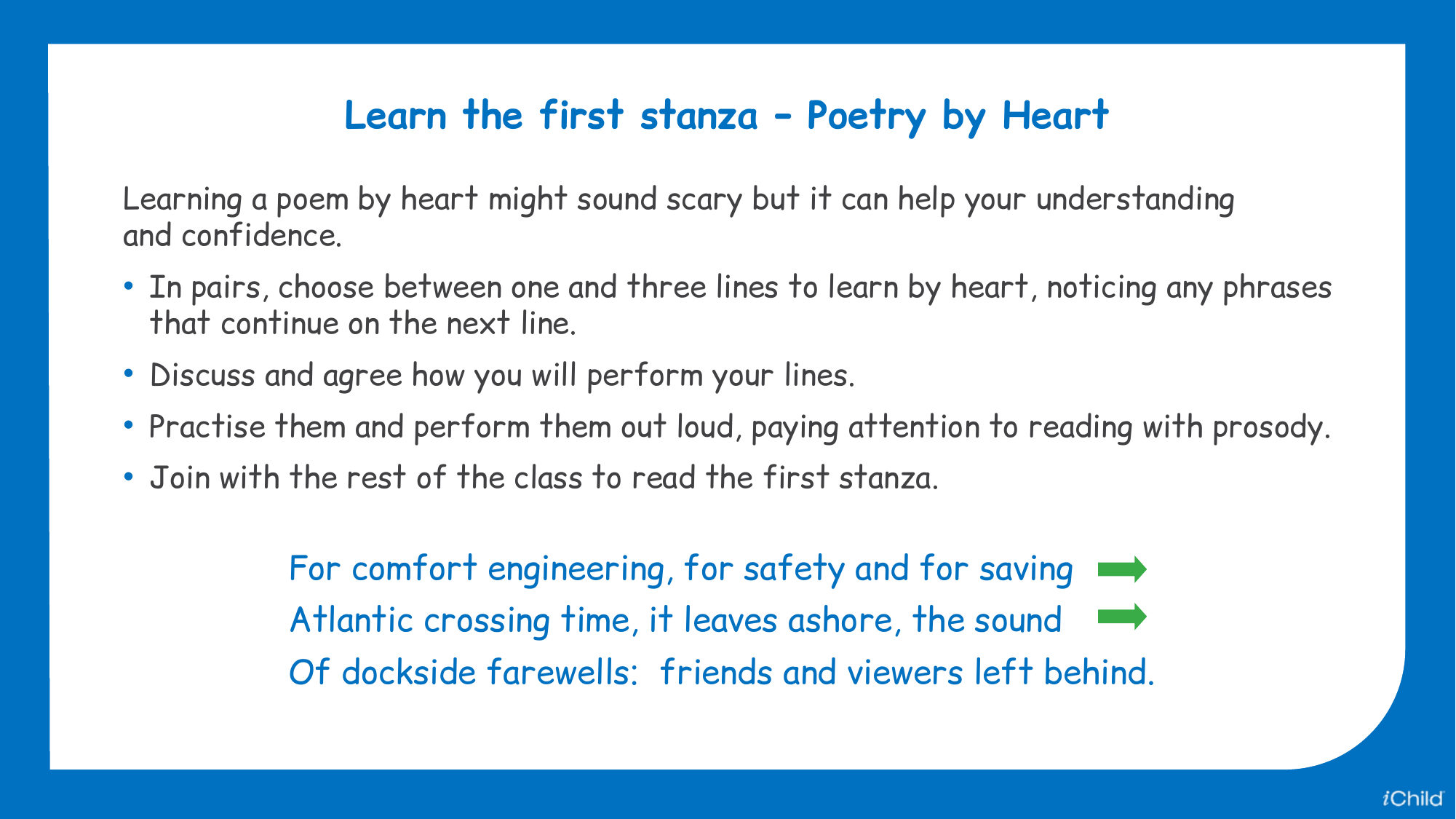

Learn the first stanza – Poetry by Heart
Learning a poem by heart might sound scary but it can help your understanding
and confidence.
In pairs, choose between one and three lines to learn by heart, noticing any phrases that continue on the next line.
Discuss and agree how you will perform your lines.
Practise them and perform them out loud, paying attention to reading with prosody.
Join with the rest of the class to read the first stanza.

For comfort engineering, for safety and for saving
Atlantic crossing time, it leaves ashore, the sound
Of dockside farewells:  friends and viewers left behind.